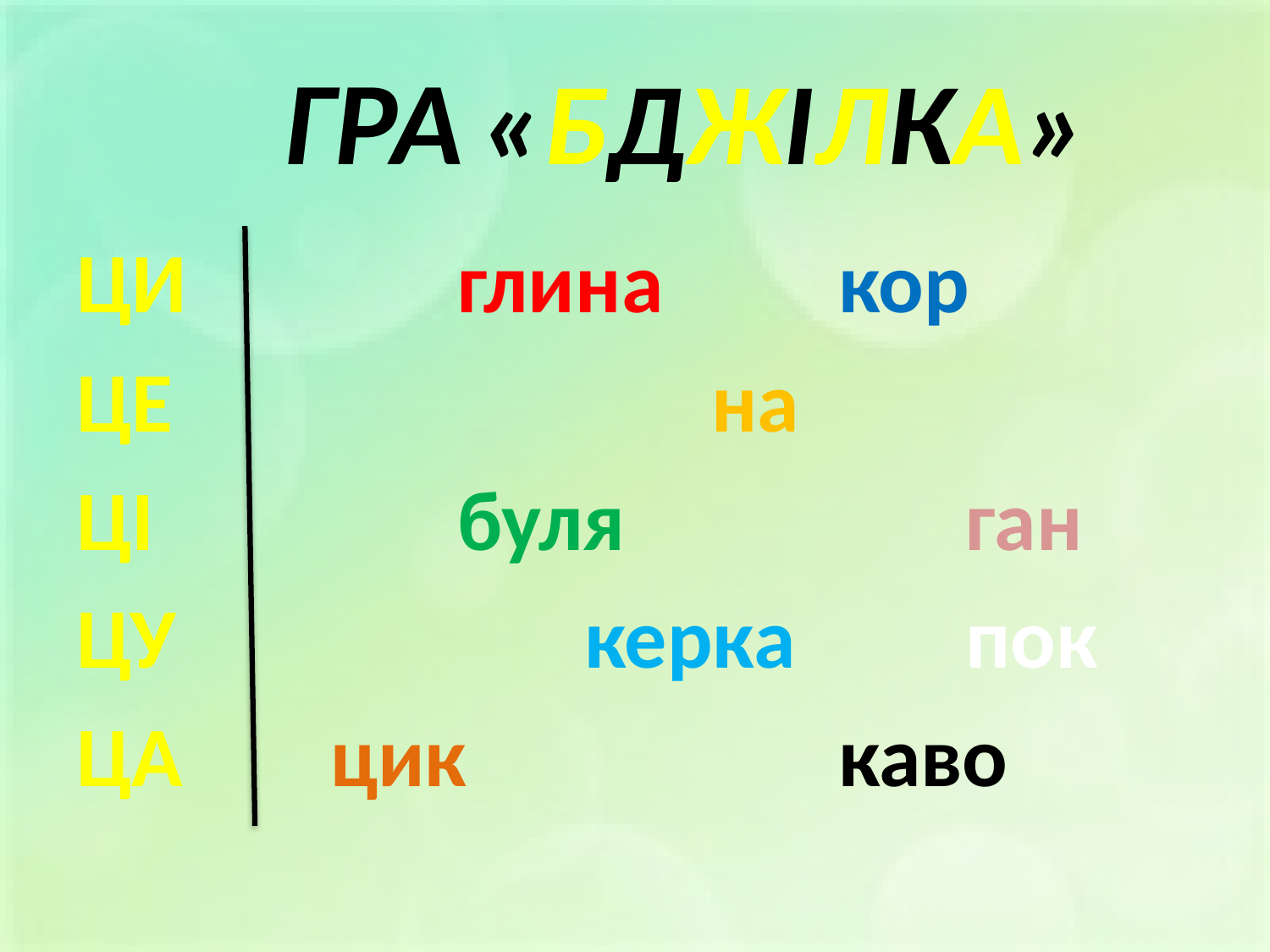

# ГРА «БДЖІЛКА»
ЦИ			глина		кор
ЦЕ					на
ЦІ			буля			ган
ЦУ				керка		пок
ЦА		цик			каво